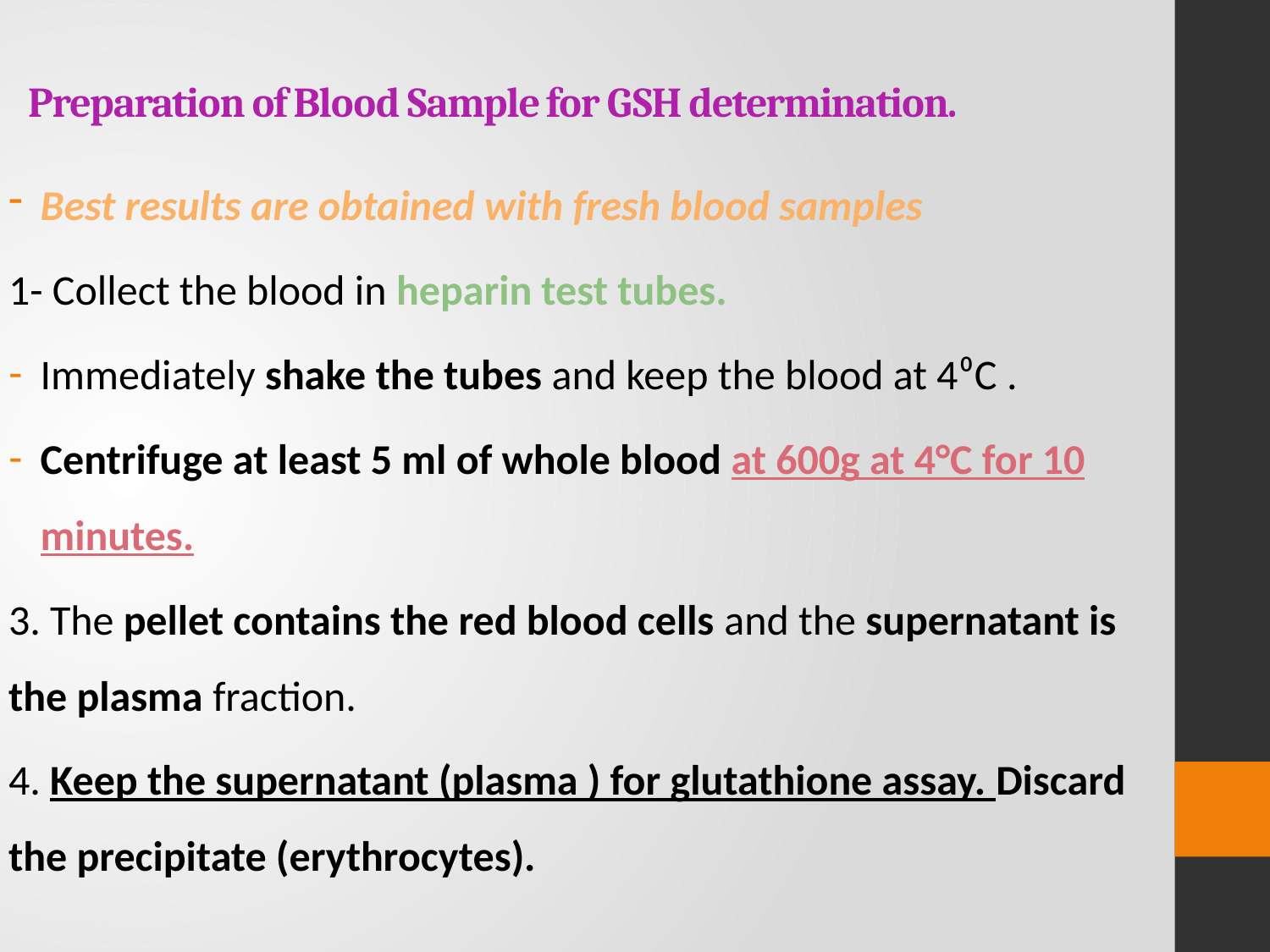

# Preparation of Blood Sample for GSH determination.
Best results are obtained with fresh blood samples
1- Collect the blood in heparin test tubes.
Immediately shake the tubes and keep the blood at 4⁰C .
Centrifuge at least 5 ml of whole blood at 600g at 4°C for 10 minutes.
3. The pellet contains the red blood cells and the supernatant is the plasma fraction.
4. Keep the supernatant (plasma ) for glutathione assay. Discard the precipitate (erythrocytes).